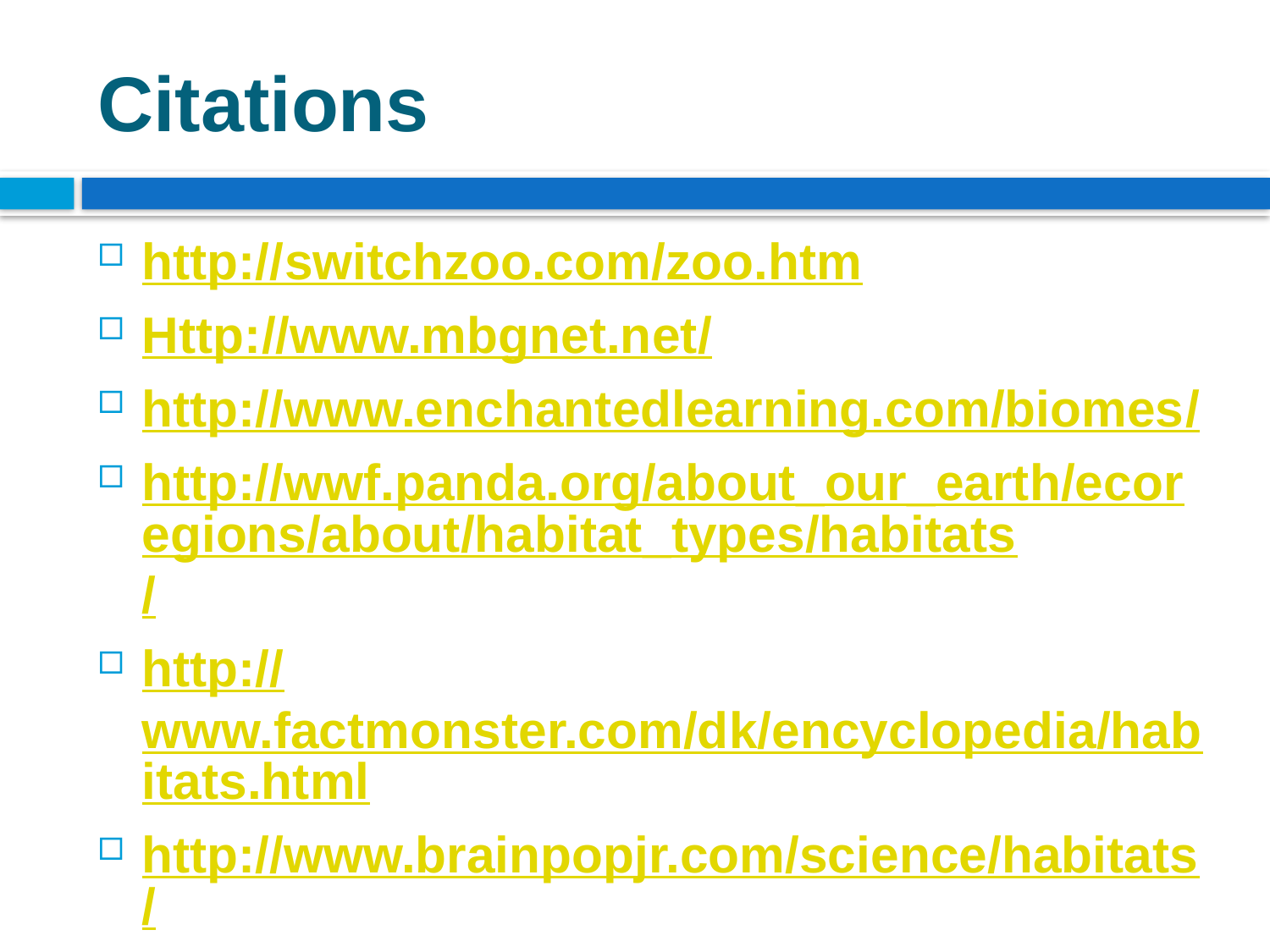

# Citations
http://switchzoo.com/zoo.htm
Http://www.mbgnet.net/
http://www.enchantedlearning.com/biomes/
http://wwf.panda.org/about_our_earth/ecoregions/about/habitat_types/habitats/
http://www.factmonster.com/dk/encyclopedia/habitats.html
http://www.brainpopjr.com/science/habitats/